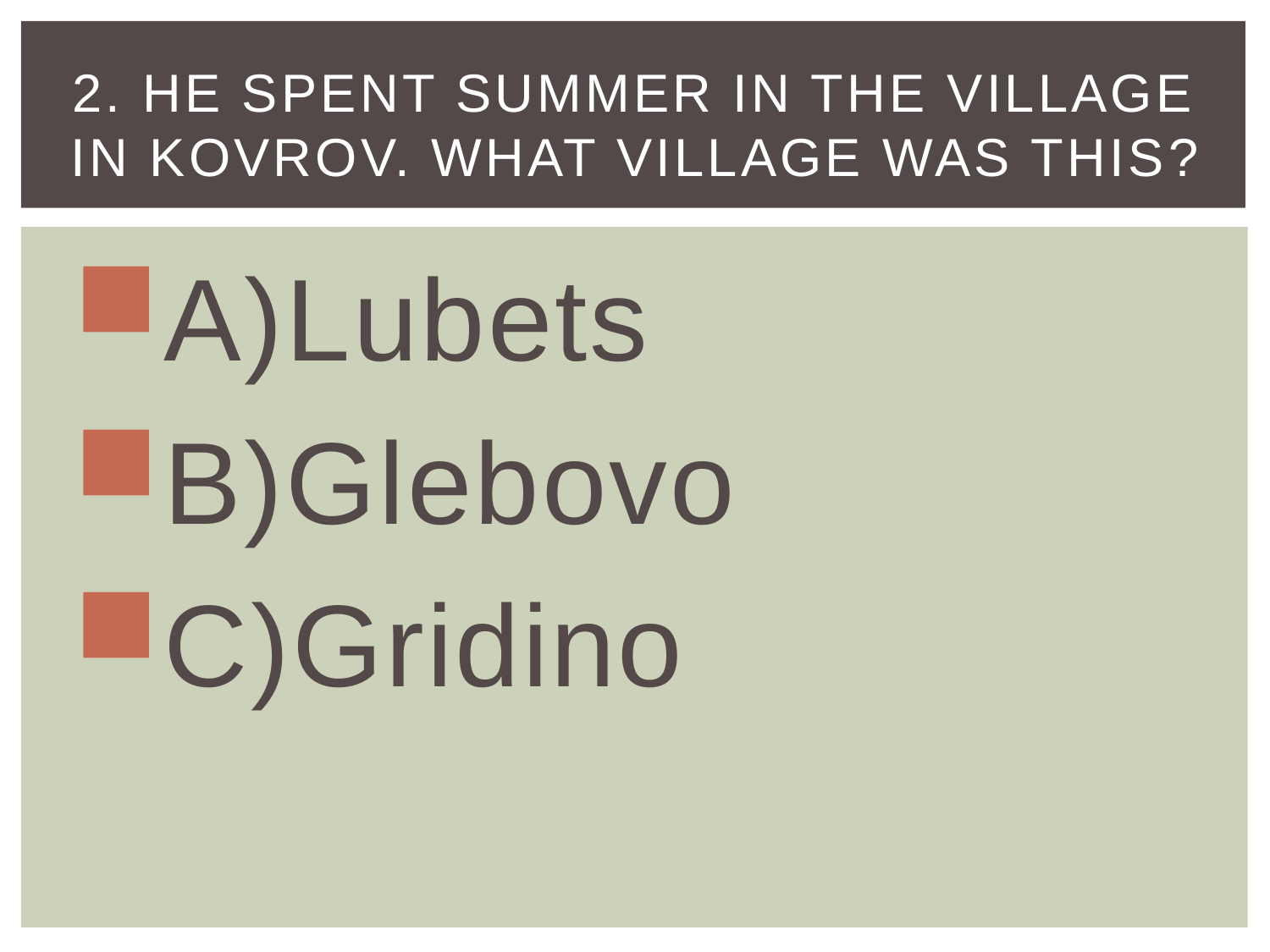

# 2. He spent summer in the village in Kovrov. What village was this?
А)Lubets
B)Glebovo
C)Gridino